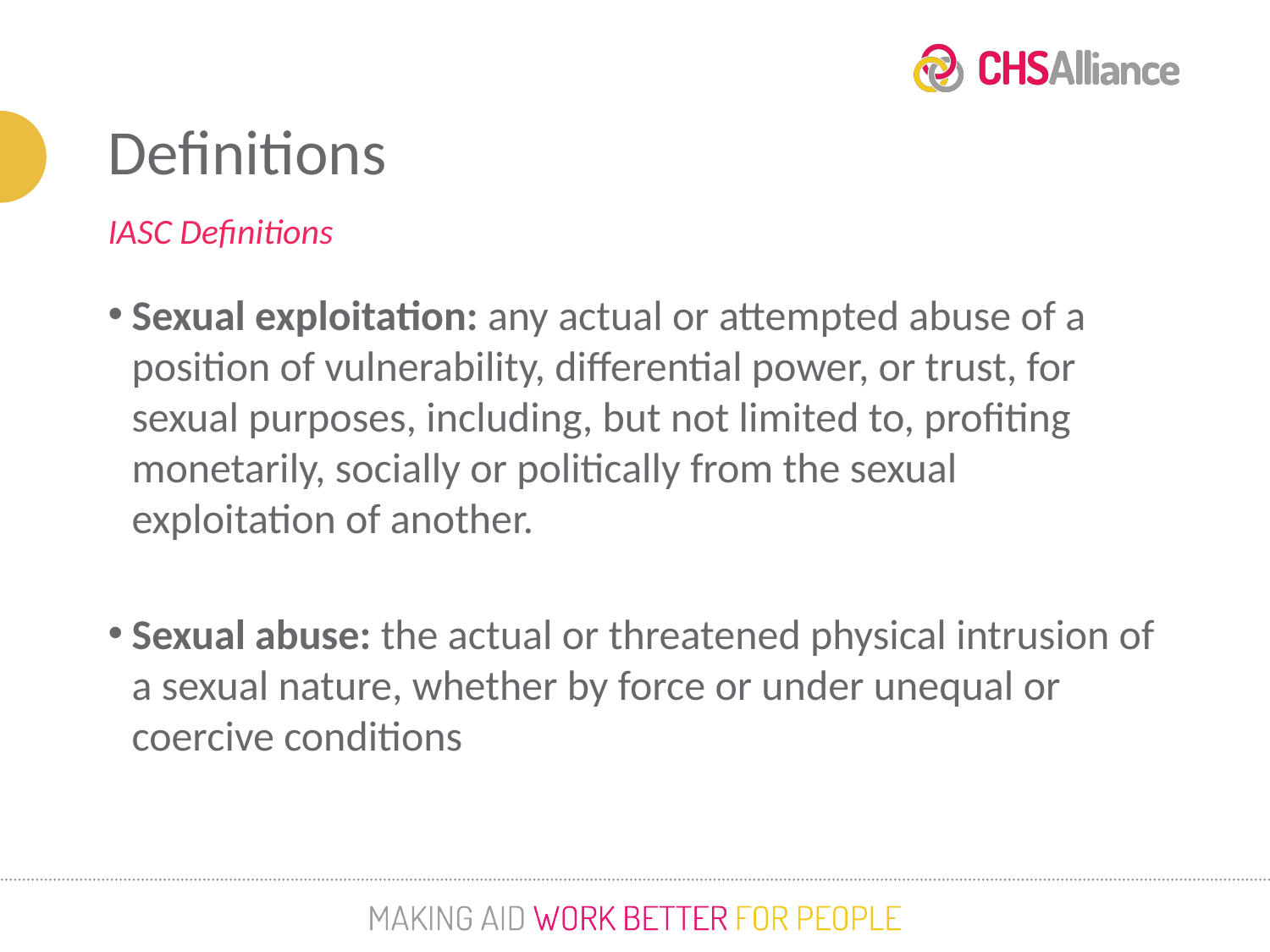

Definitions

IASC Definitions
Sexual exploitation: any actual or attempted abuse of a position of vulnerability, differential power, or trust, for sexual purposes, including, but not limited to, profiting monetarily, socially or politically from the sexual exploitation of another.
Sexual abuse: the actual or threatened physical intrusion of a sexual nature, whether by force or under unequal or coercive conditions